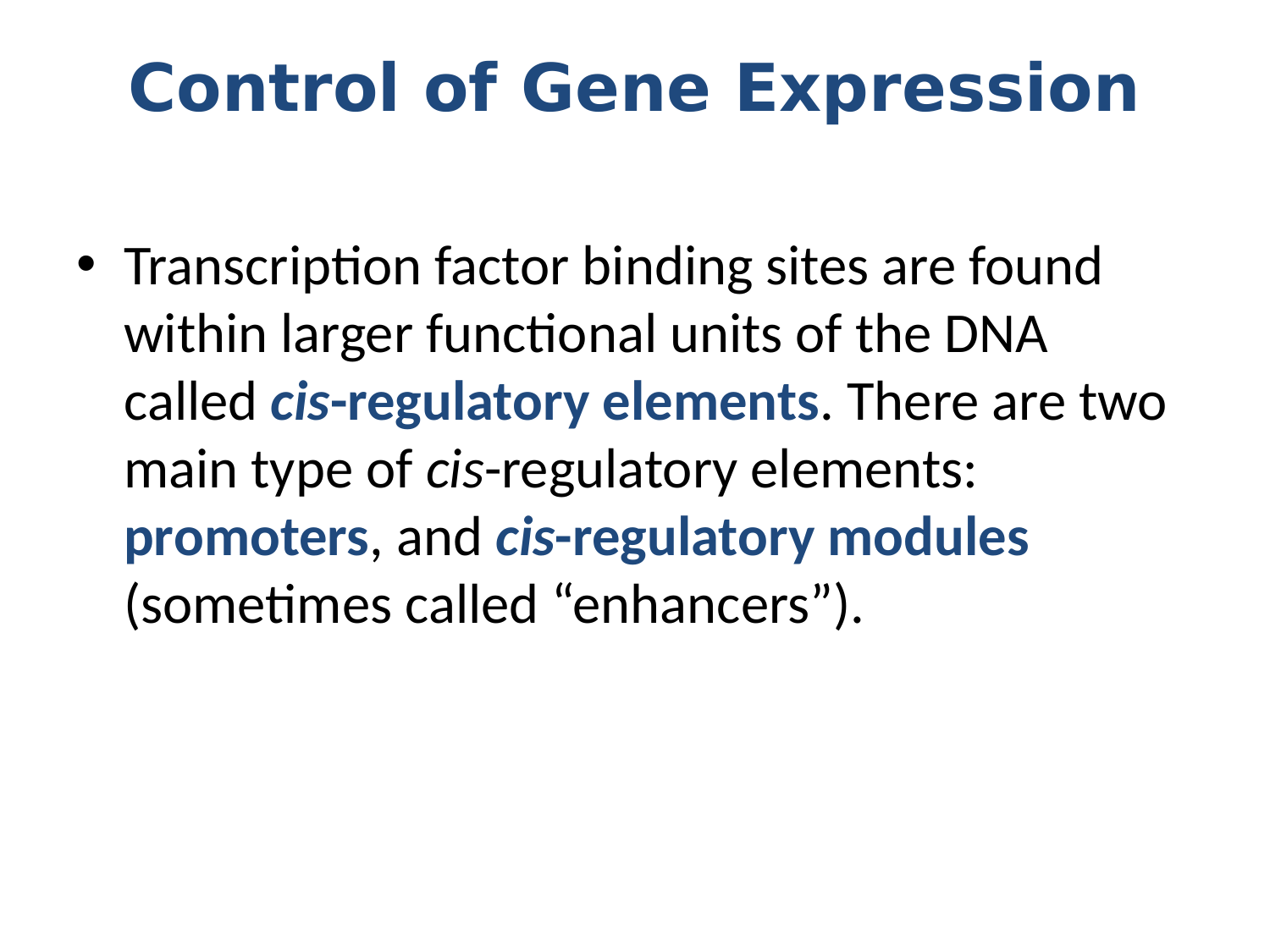

# Control of Gene Expression
Transcription factor binding sites are found within larger functional units of the DNA called cis-regulatory elements. There are two main type of cis-regulatory elements: promoters, and cis-regulatory modules (sometimes called “enhancers”).